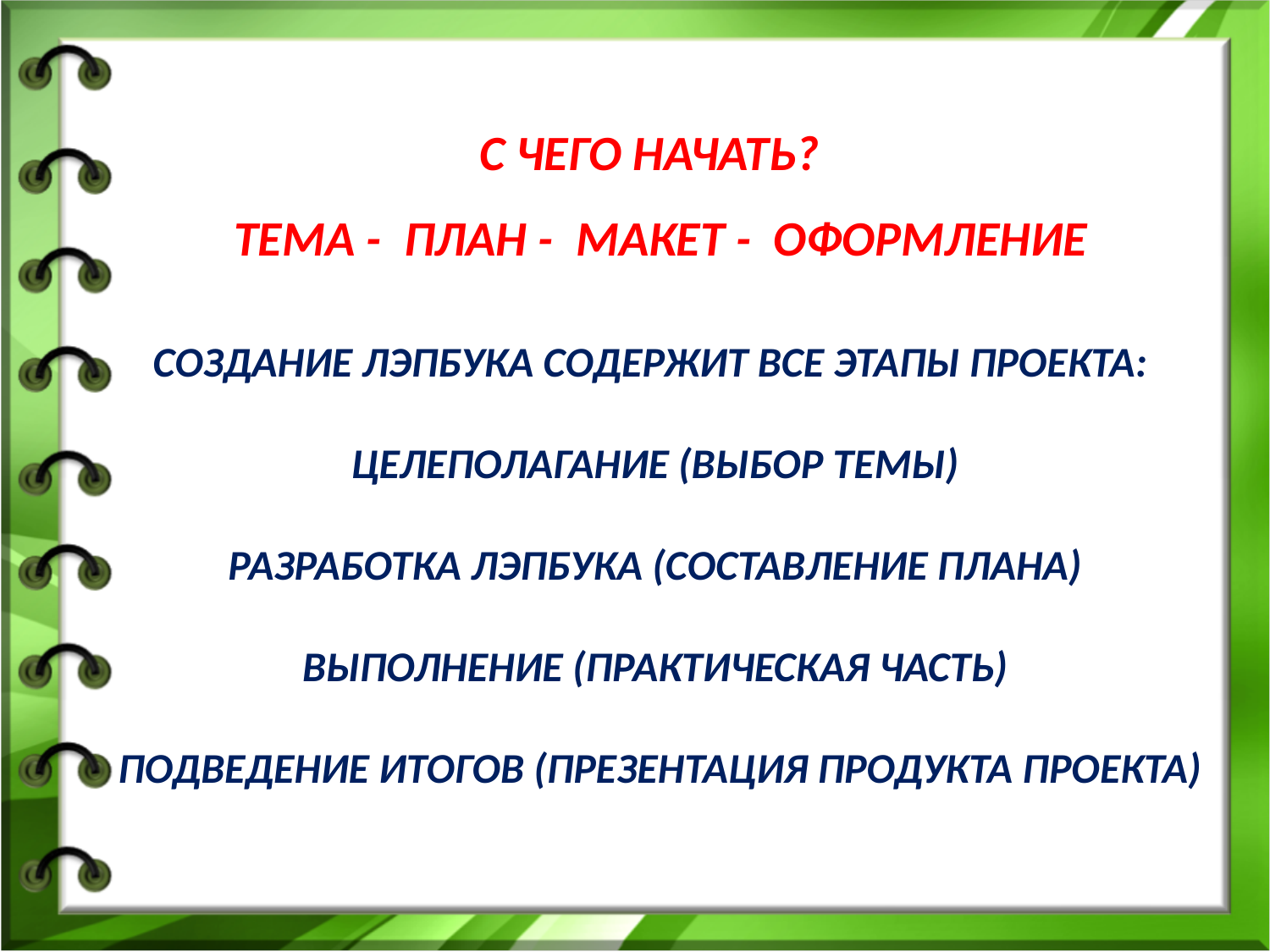

С ЧЕГО НАЧАТЬ?
 ТЕМА -  ПЛАН -  МАКЕТ -  ОФОРМЛЕНИЕ
СОЗДАНИЕ ЛЭПБУКА СОДЕРЖИТ ВСЕ ЭТАПЫ ПРОЕКТА:
 ЦЕЛЕПОЛАГАНИЕ (ВЫБОР ТЕМЫ)
 РАЗРАБОТКА ЛЭПБУКА (СОСТАВЛЕНИЕ ПЛАНА)
 ВЫПОЛНЕНИЕ (ПРАКТИЧЕСКАЯ ЧАСТЬ)
 ПОДВЕДЕНИЕ ИТОГОВ (ПРЕЗЕНТАЦИЯ ПРОДУКТА ПРОЕКТА)